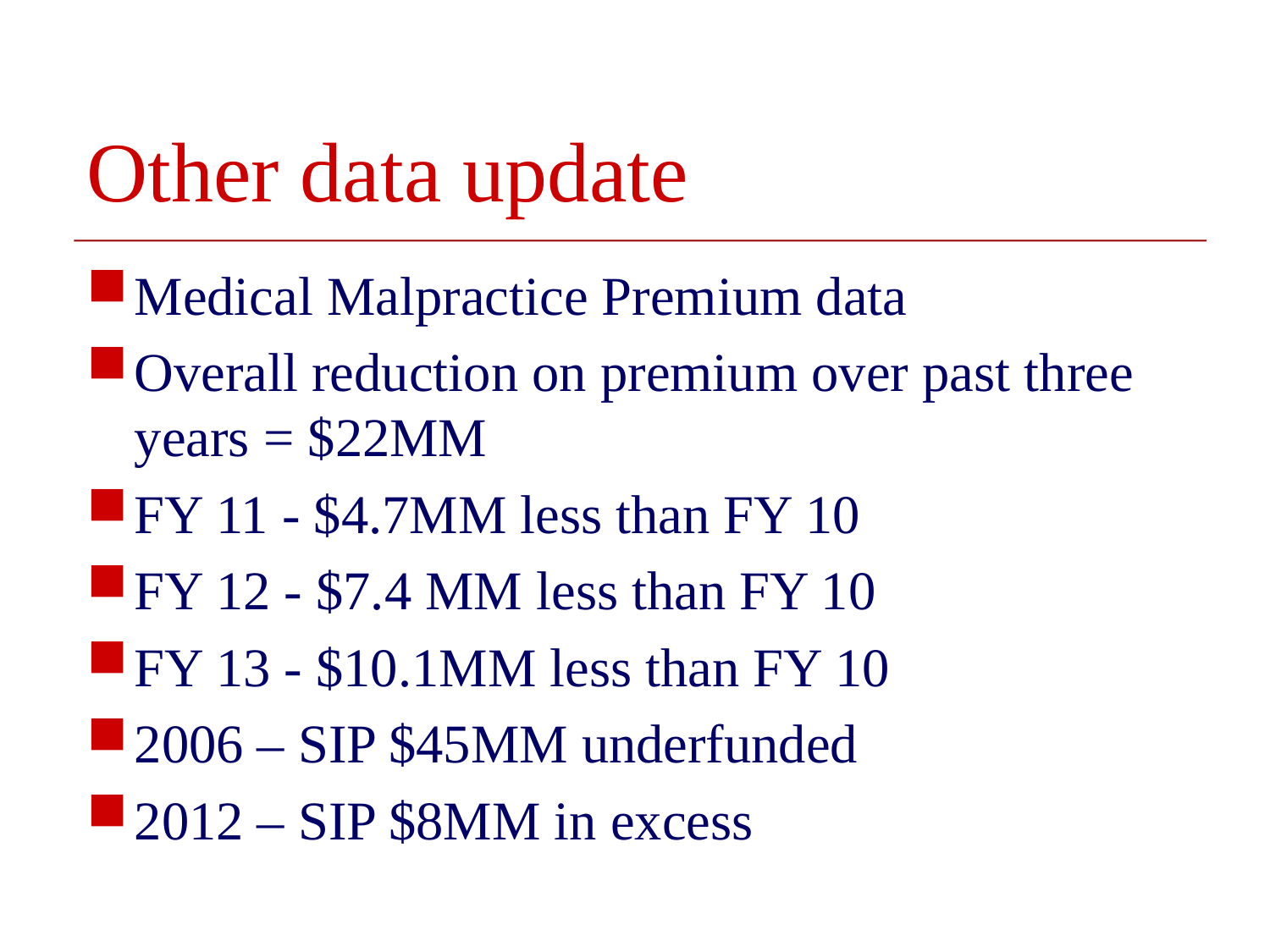

# Other data update
Medical Malpractice Premium data
Overall reduction on premium over past three years = $22MM
FY 11 - $4.7MM less than FY 10
FY 12 - $7.4 MM less than FY 10
FY 13 - $10.1MM less than FY 10
2006 – SIP $45MM underfunded
2012 – SIP $8MM in excess